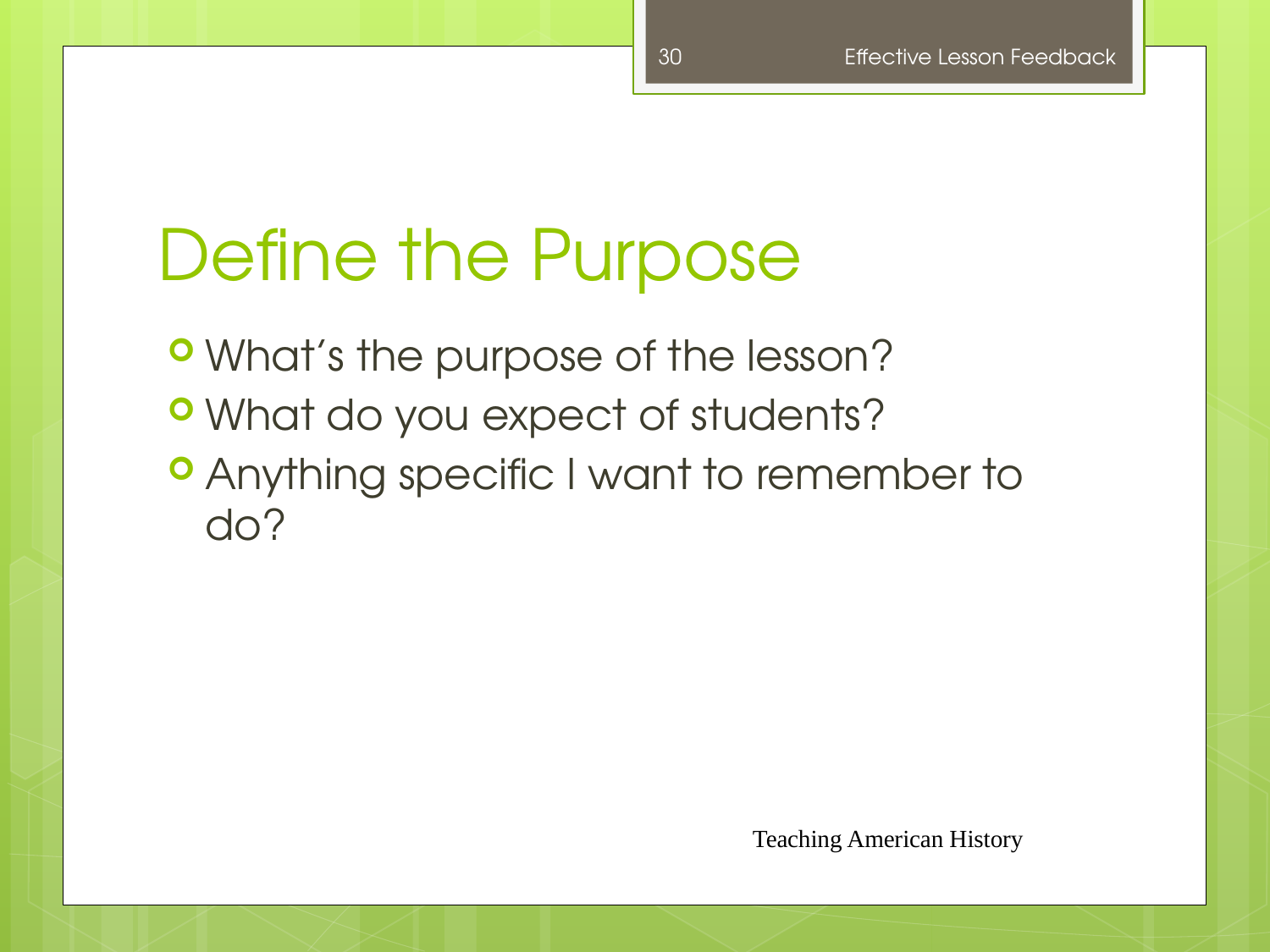

30
Effective Lesson Feedback
# Define the Purpose
What’s the purpose of the lesson?
What do you expect of students?
Anything specific I want to remember to do?
Teaching American History